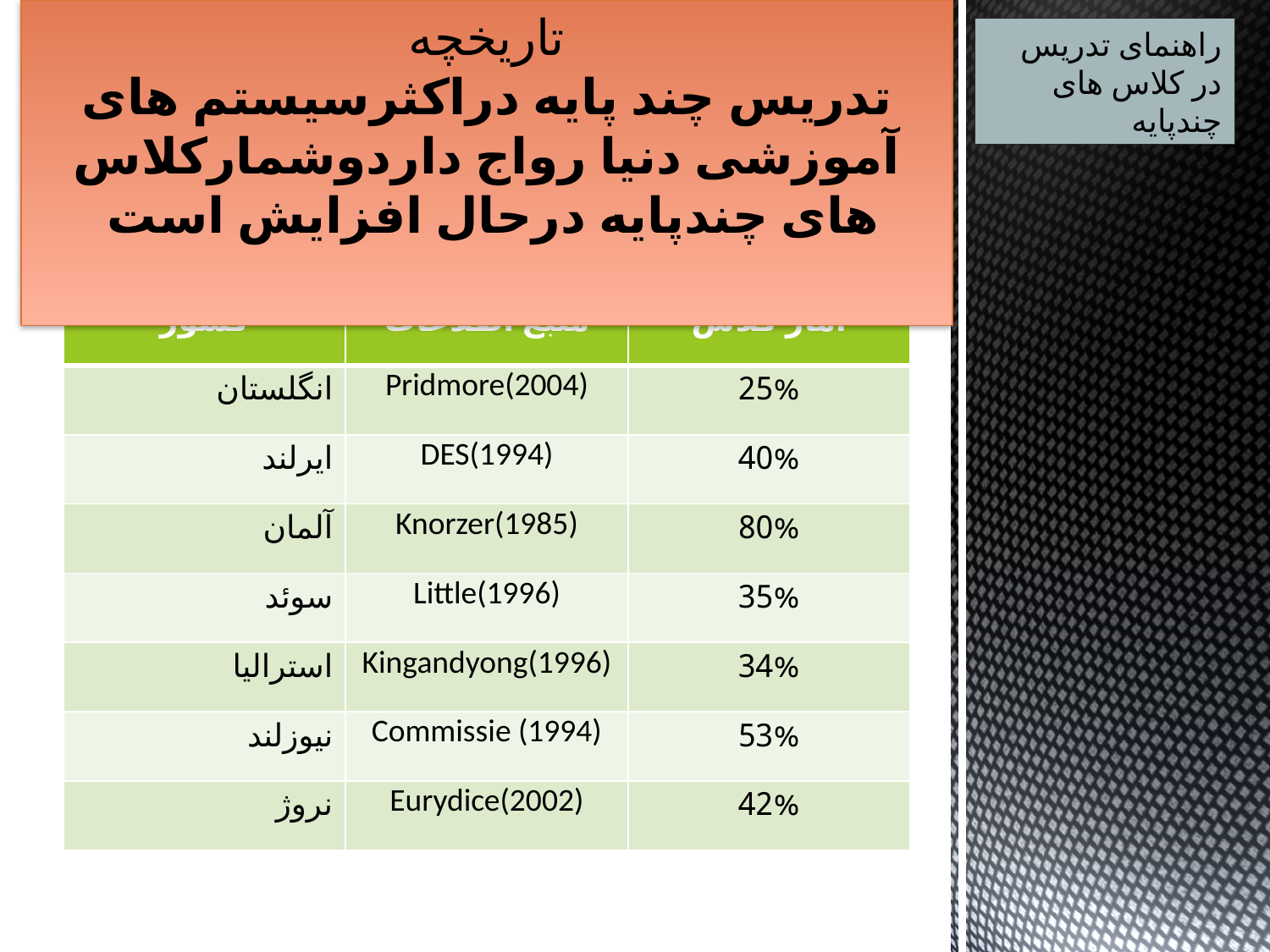

تاریخچه
تدریس چند پایه دراکثرسیستم های آموزشی دنیا رواج داردوشمارکلاس های چندپایه درحال افزایش است

راهنمای تدریس در کلاس های چندپایه
راهنمای تدریس در کلاس های چندپایه
| کشور | منبع اطلاعات | آمار کلاس |
| --- | --- | --- |
| انگلستان | Pridmore(2004) | 25% |
| ایرلند | DES(1994) | 40% |
| آلمان | Knorzer(1985) | 80% |
| سوئد | Little(1996) | 35% |
| استرالیا | Kingandyong(1996) | 34% |
| نیوزلند | Commissie (1994) | 53% |
| نروژ | Eurydice(2002) | 42% |